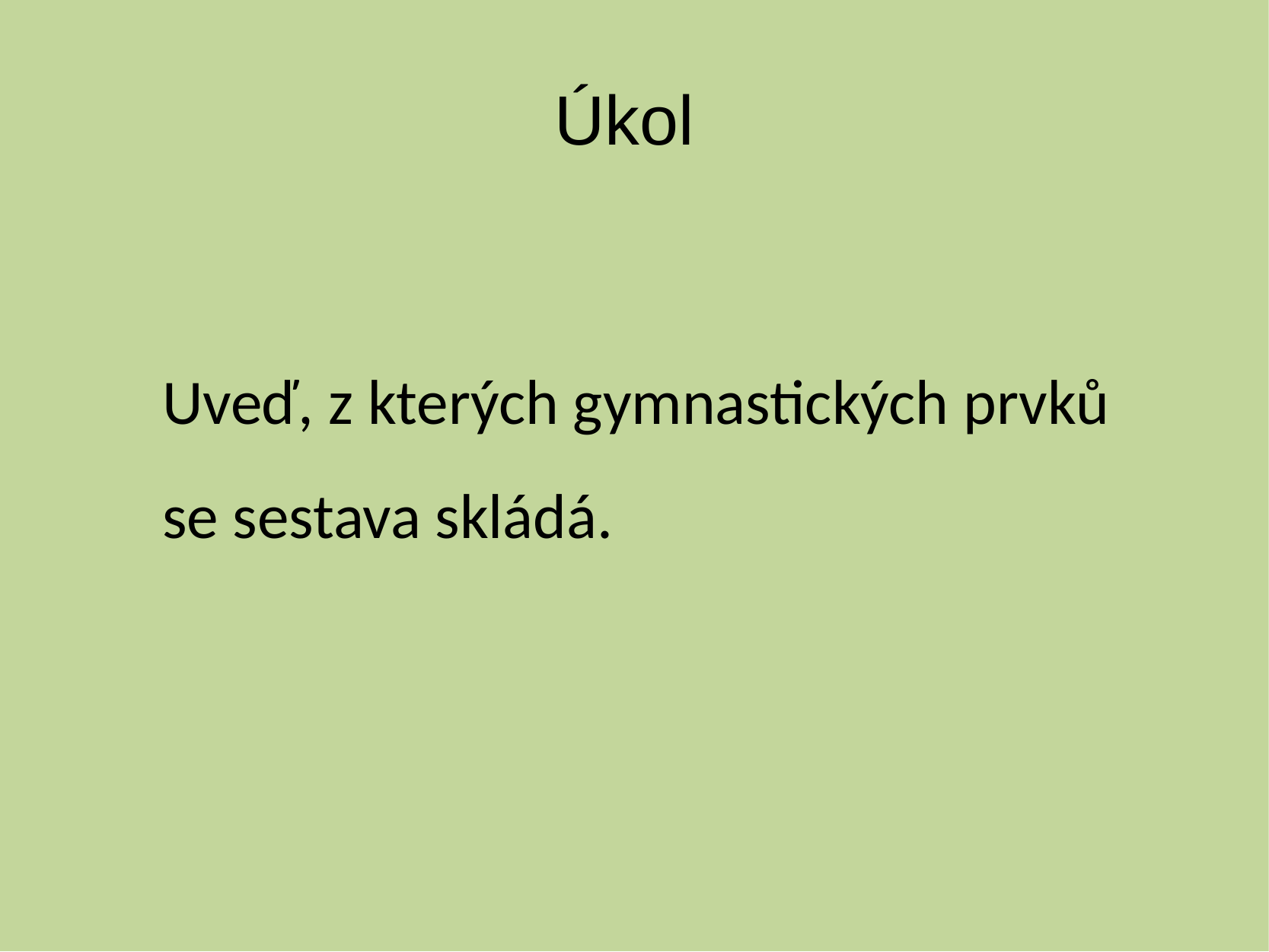

# Úkol
Uveď, z kterých gymnastických prvků se sestava skládá.